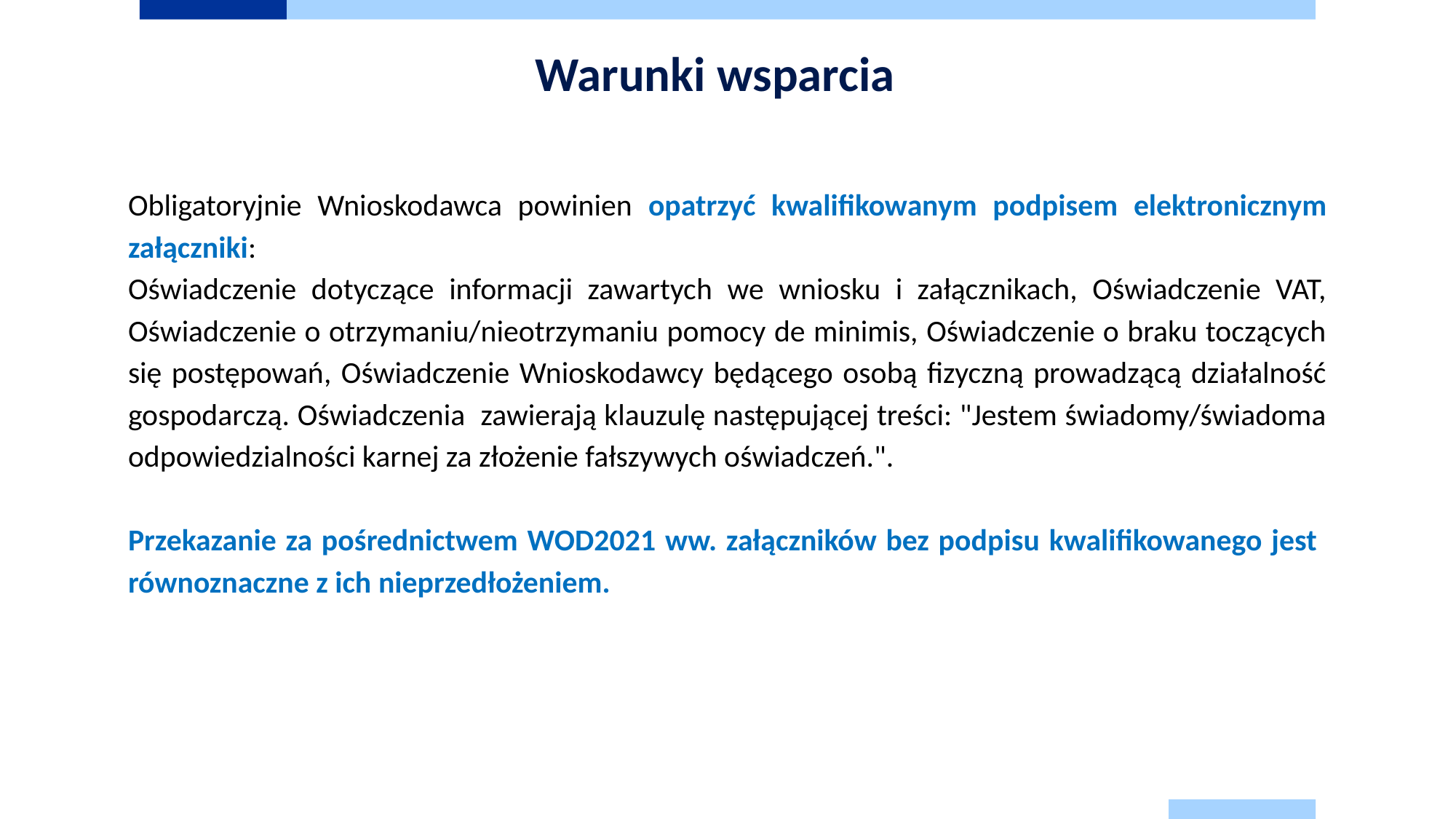

Warunki wsparcia
Obligatoryjnie Wnioskodawca powinien opatrzyć kwalifikowanym podpisem elektronicznym załączniki:
Oświadczenie dotyczące informacji zawartych we wniosku i załącznikach, Oświadczenie VAT, Oświadczenie o otrzymaniu/nieotrzymaniu pomocy de minimis, Oświadczenie o braku toczących się postępowań, Oświadczenie Wnioskodawcy będącego osobą fizyczną prowadzącą działalność gospodarczą. Oświadczenia  zawierają klauzulę następującej treści: "Jestem świadomy/świadoma odpowiedzialności karnej za złożenie fałszywych oświadczeń.".

Przekazanie za pośrednictwem WOD2021 ww. załączników bez podpisu kwalifikowanego jest  równoznaczne z ich nieprzedłożeniem.